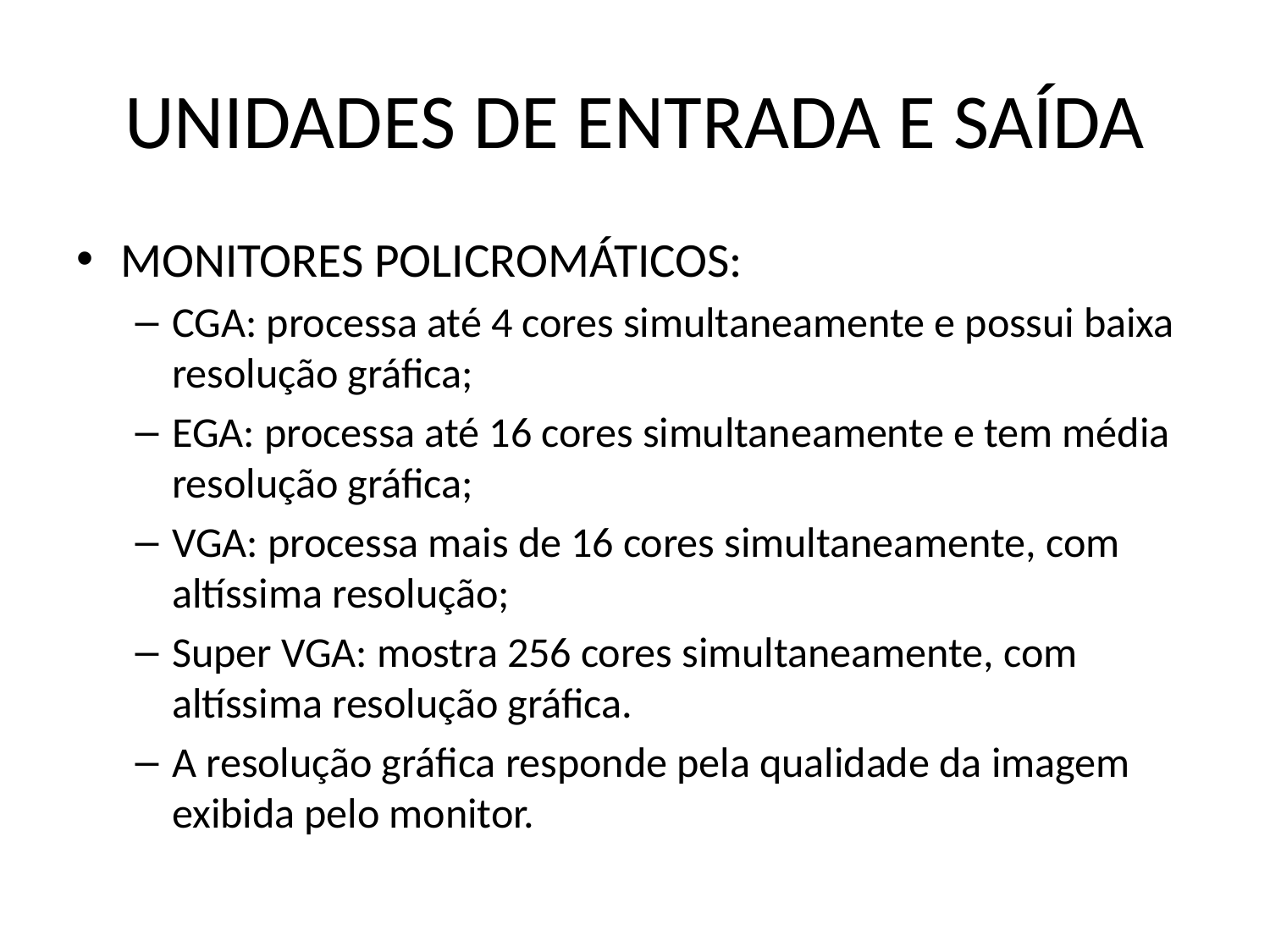

# UNIDADES DE ENTRADA E SAÍDA
MONITORES POLICROMÁTICOS:
CGA: processa até 4 cores simultaneamente e possui baixa resolução gráfica;
EGA: processa até 16 cores simultaneamente e tem média resolução gráfica;
VGA: processa mais de 16 cores simultaneamente, com altíssima resolução;
Super VGA: mostra 256 cores simultaneamente, com altíssima resolução gráfica.
A resolução gráfica responde pela qualidade da imagem exibida pelo monitor.